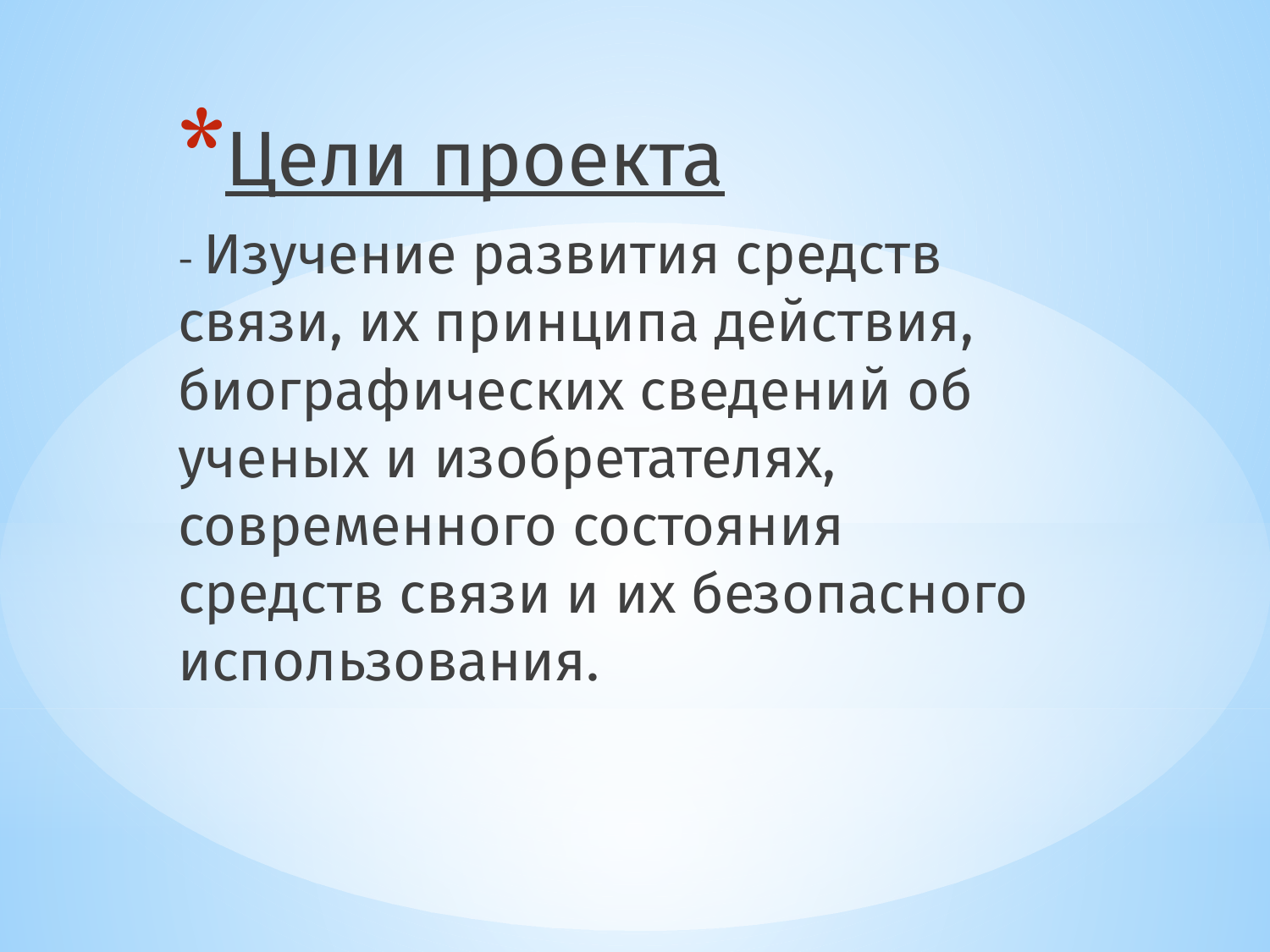

Цели проекта
- Изучение развития средств связи, их принципа действия, биографических сведений об ученых и изобретателях, современного состояния средств связи и их безопасного использования.

#